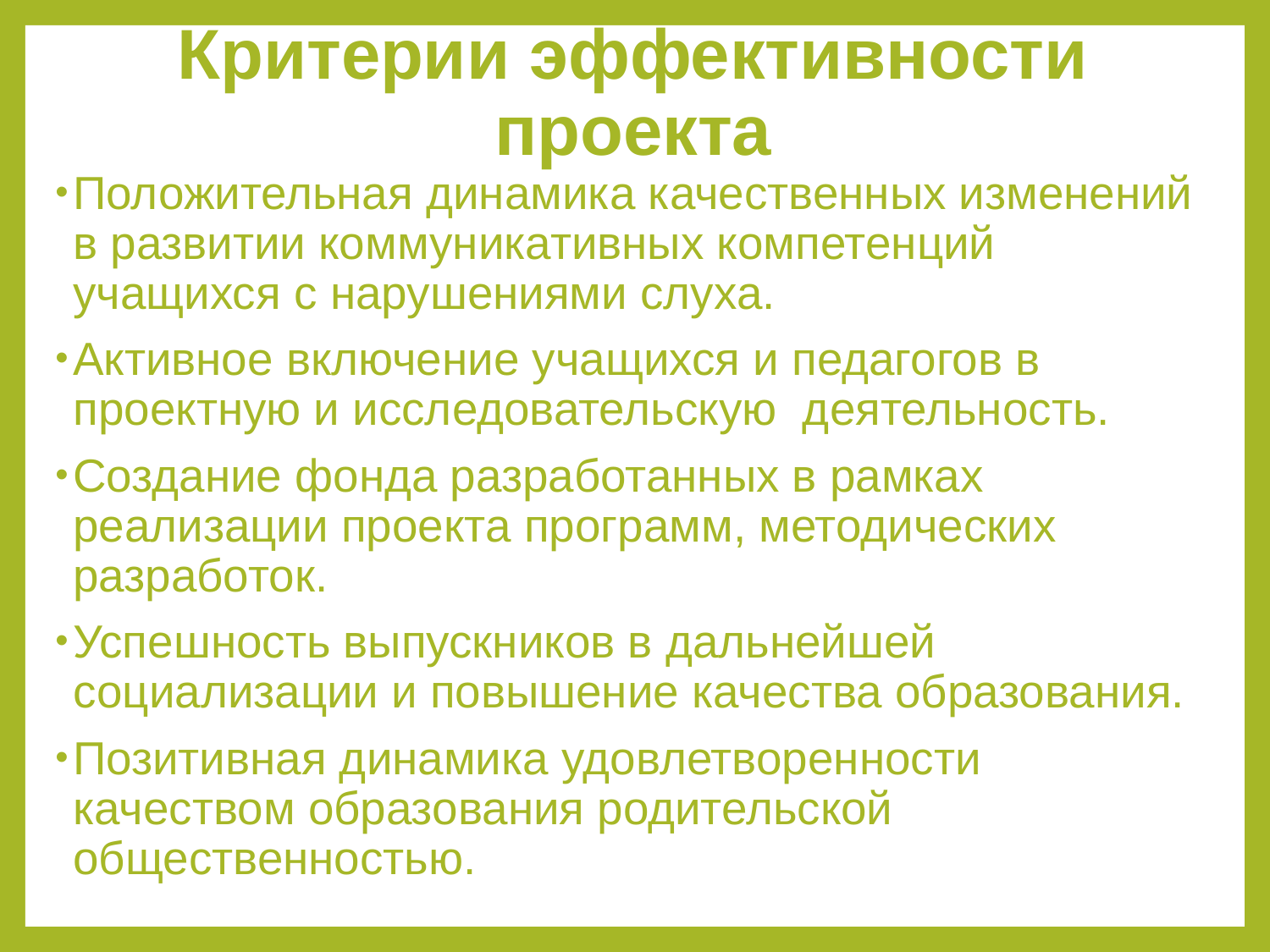

# Критерии эффективности проекта
Положительная динамика качественных изменений в развитии коммуникативных компетенций учащихся с нарушениями слуха.
Активное включение учащихся и педагогов в проектную и исследовательскую  деятельность.
Создание фонда разработанных в рамках реализации проекта программ, методических разработок.
Успешность выпускников в дальнейшей социализации и повышение качества образования.
Позитивная динамика удовлетворенности качеством образования родительской общественностью.